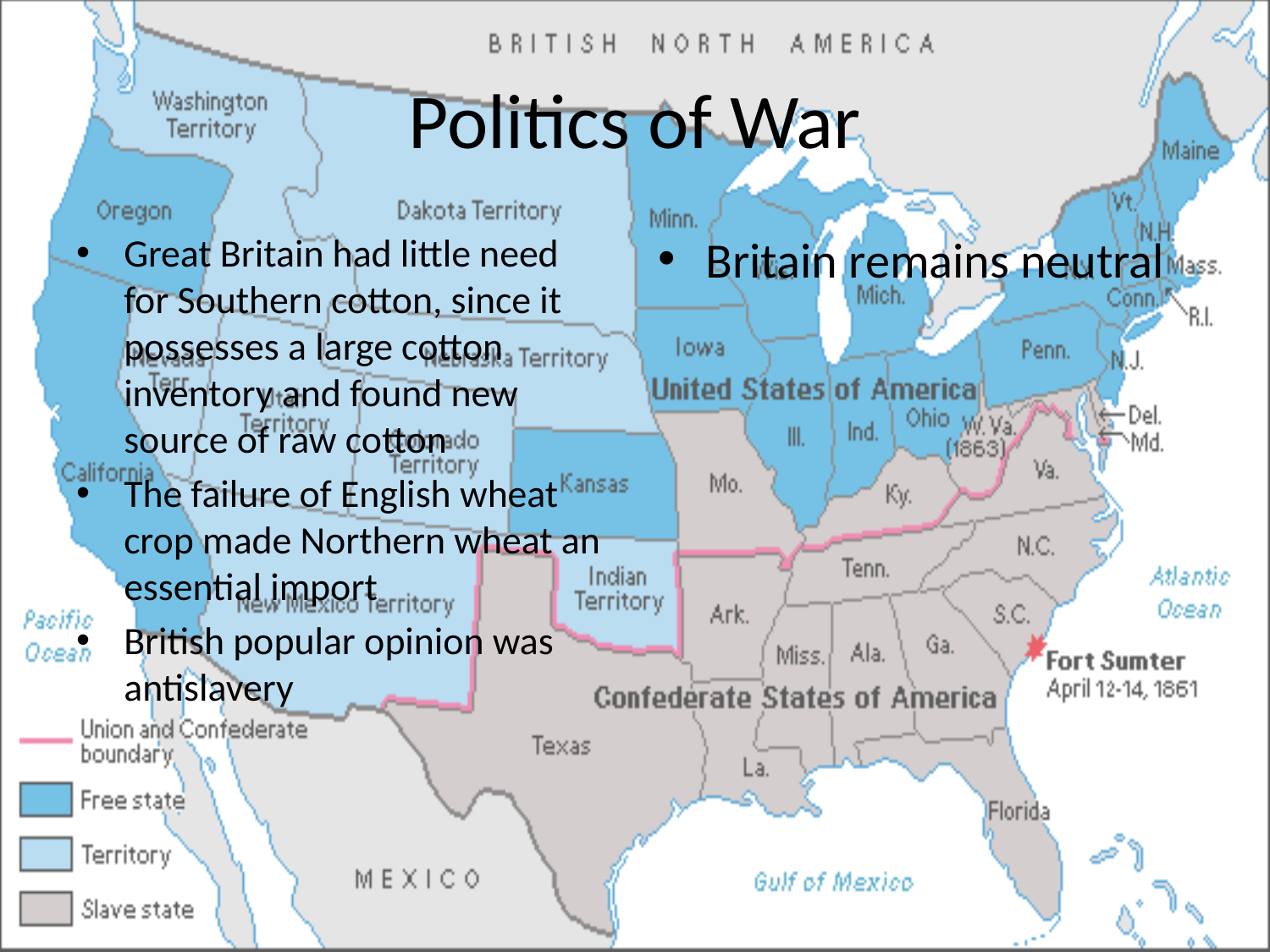

# Politics of War
Great Britain had little need for Southern cotton, since it possesses a large cotton inventory and found new source of raw cotton
The failure of English wheat crop made Northern wheat an essential import
British popular opinion was antislavery
Britain remains neutral